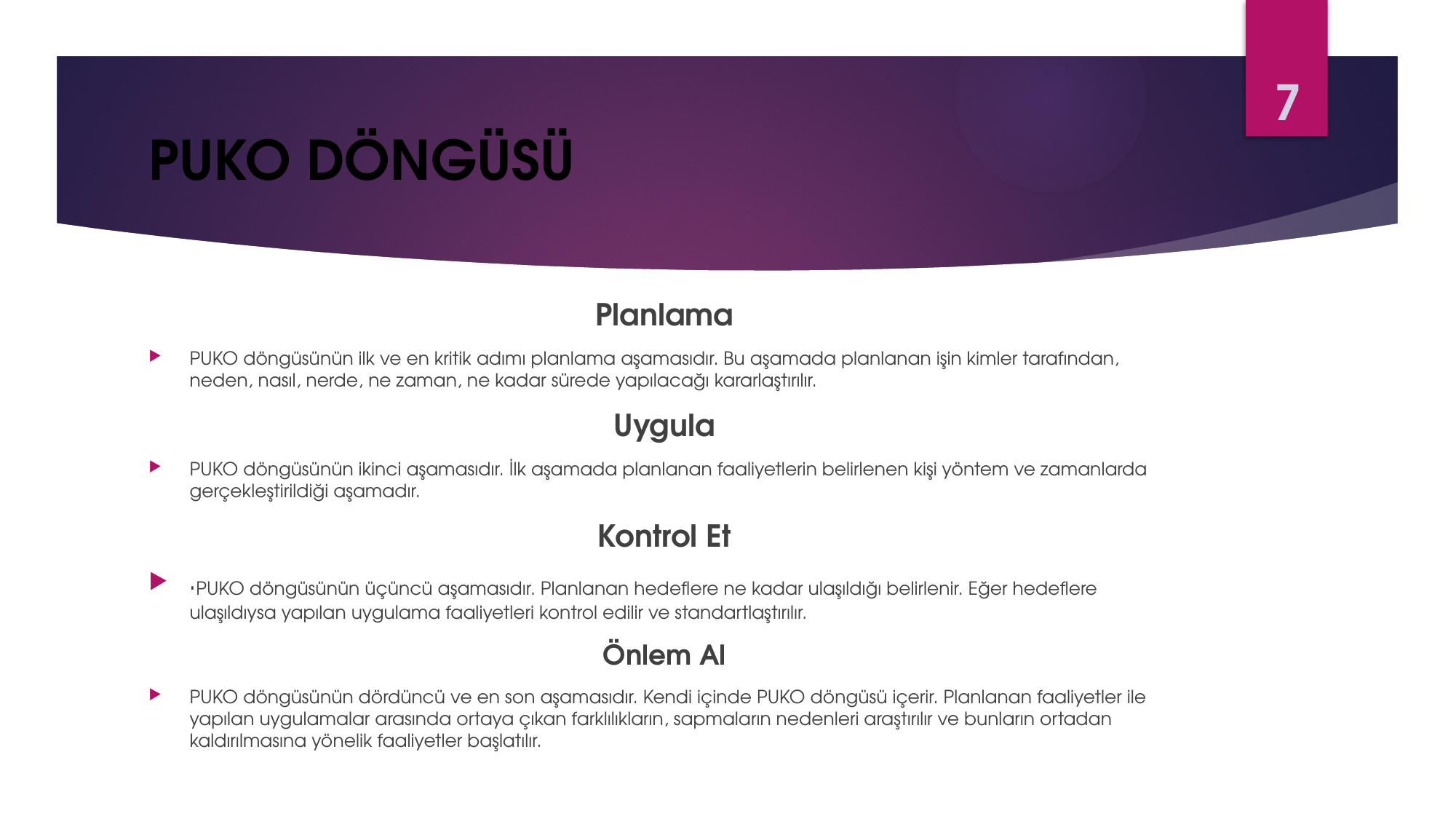

7
# PUKO DÖNGÜSÜ
Planlama
PUKO döngüsünün ilk ve en kritik adımı planlama aşamasıdır. Bu aşamada planlanan işin kimler tarafından, neden, nasıl, nerde, ne zaman, ne kadar sürede yapılacağı kararlaştırılır.
Uygula
PUKO döngüsünün ikinci aşamasıdır. İlk aşamada planlanan faaliyetlerin belirlenen kişi yöntem ve zamanlarda gerçekleştirildiği aşamadır.
Kontrol Et
·PUKO döngüsünün üçüncü aşamasıdır. Planlanan hedeflere ne kadar ulaşıldığı belirlenir. Eğer hedeflere ulaşıldıysa yapılan uygulama faaliyetleri kontrol edilir ve standartlaştırılır.
Önlem Al
PUKO döngüsünün dördüncü ve en son aşamasıdır. Kendi içinde PUKO döngüsü içerir. Planlanan faaliyetler ile yapılan uygulamalar arasında ortaya çıkan farklılıkların, sapmaların nedenleri araştırılır ve bunların ortadan kaldırılmasına yönelik faaliyetler başlatılır.